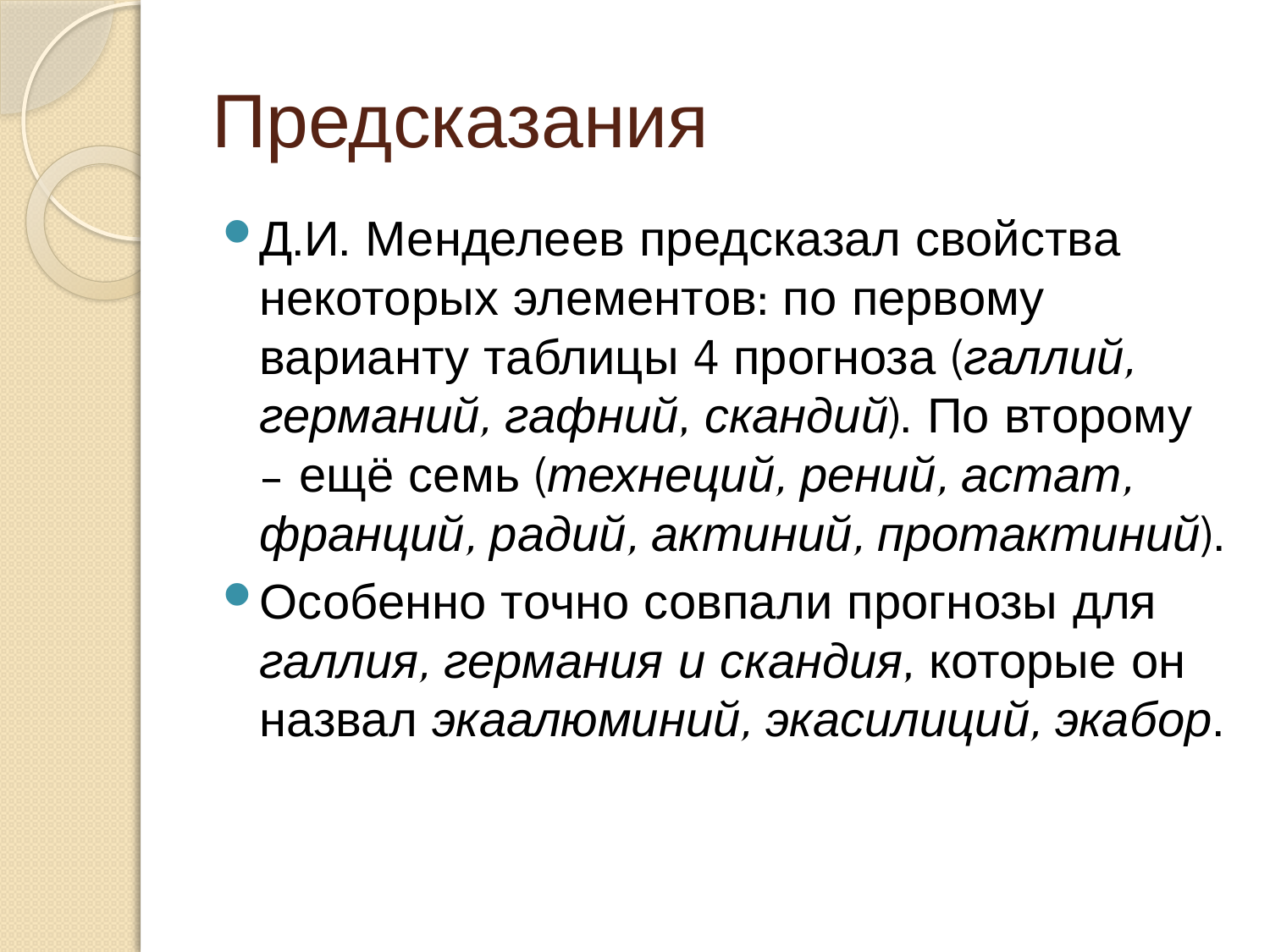

# Предсказания
Д.И. Менделеев предсказал свойства некоторых элементов: по первому варианту таблицы 4 прогноза (галлий, германий, гафний, скандий). По второму – ещё семь (технеций, рений, астат, франций, радий, актиний, протактиний).
Особенно точно совпали прогнозы для галлия, германия и скандия, которые он назвал экаалюминий, экасилиций, экабор.